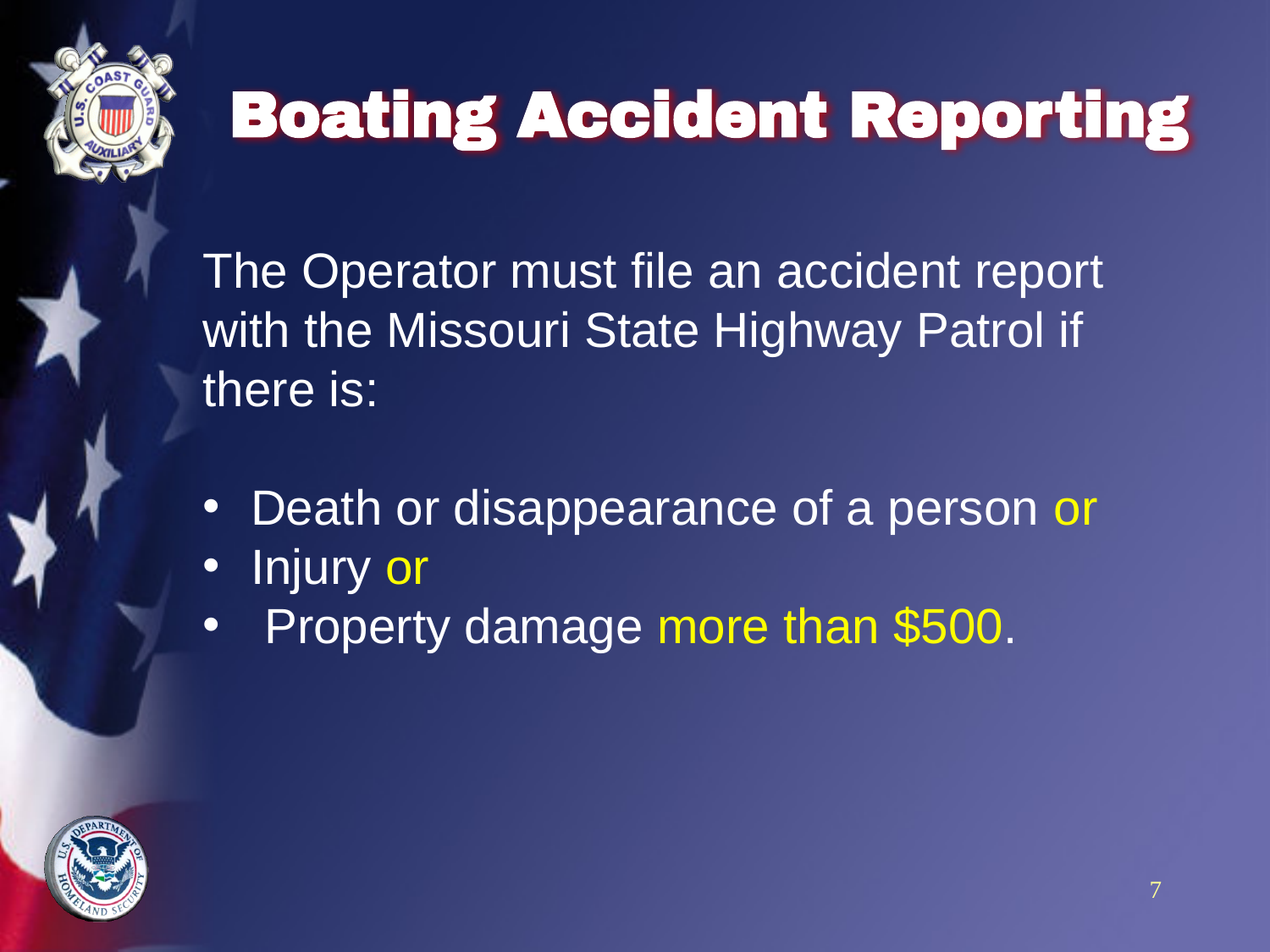

# Boating Accident Reporting
The Operator must file an accident report with the Missouri State Highway Patrol if there is:

Death or disappearance of a person or
Injury or
 Property damage more than $500.
7